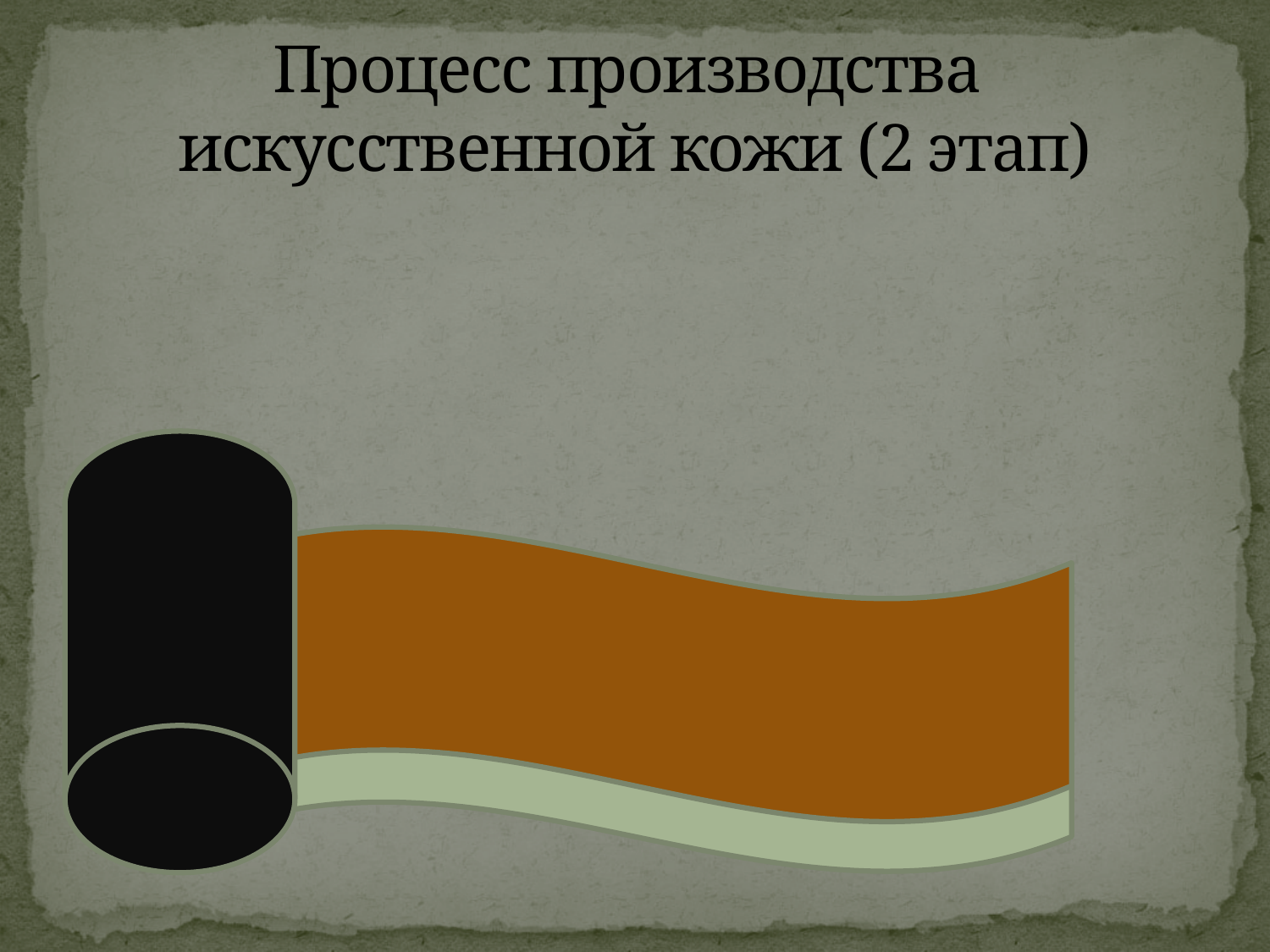

# Процесс производства искусственной кожи (2 этап)